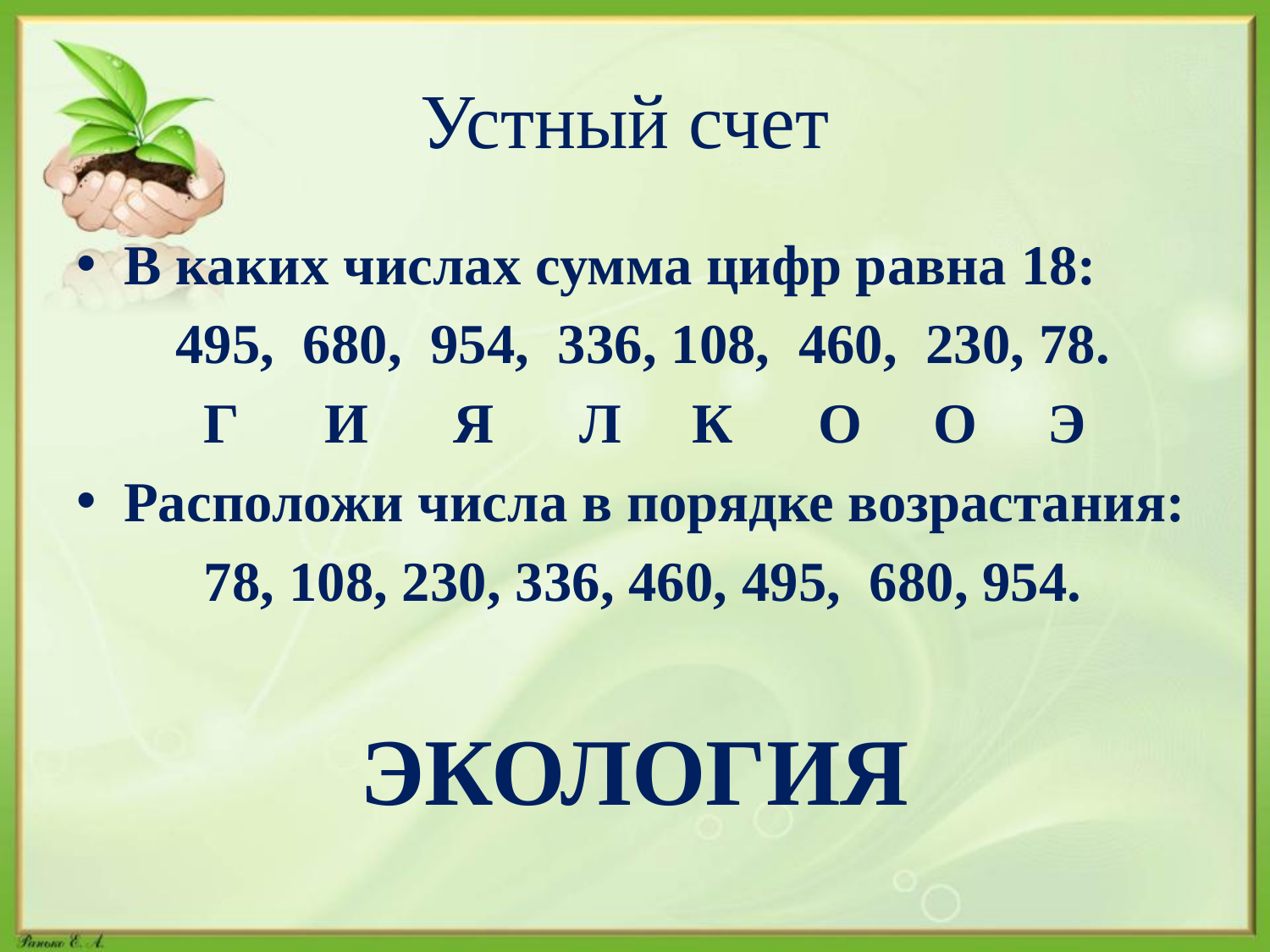

# Устный счет
В каких числах сумма цифр равна 18:
       495,  680,  954,  336, 108,  460,  230, 78.
         Г      И      Я      Л     К      О     О     Э
Расположи числа в порядке возрастания:
         78, 108, 230, 336, 460, 495,  680, 954.

ЭКОЛОГИЯ